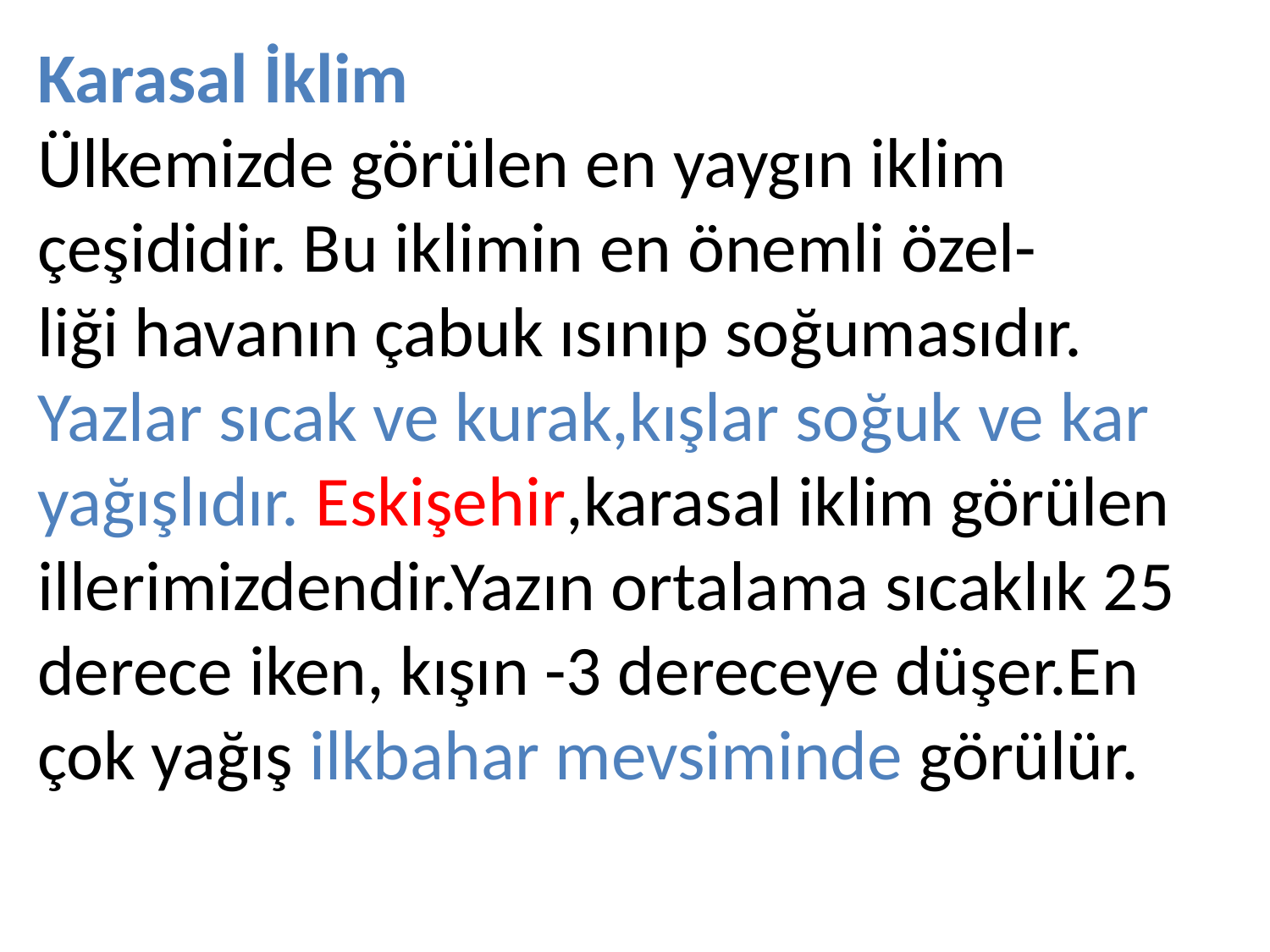

Karasal İklim
Ülkemizde görülen en yaygın iklim çeşididir. Bu iklimin en önemli özel-
liği havanın çabuk ısınıp soğumasıdır. Yazlar sıcak ve kurak,kışlar soğuk ve kar yağışlıdır. Eskişehir,karasal iklim görülen illerimizdendir.Yazın ortalama sıcaklık 25 derece iken, kışın -3 dereceye düşer.En çok yağış ilkbahar mevsiminde görülür.